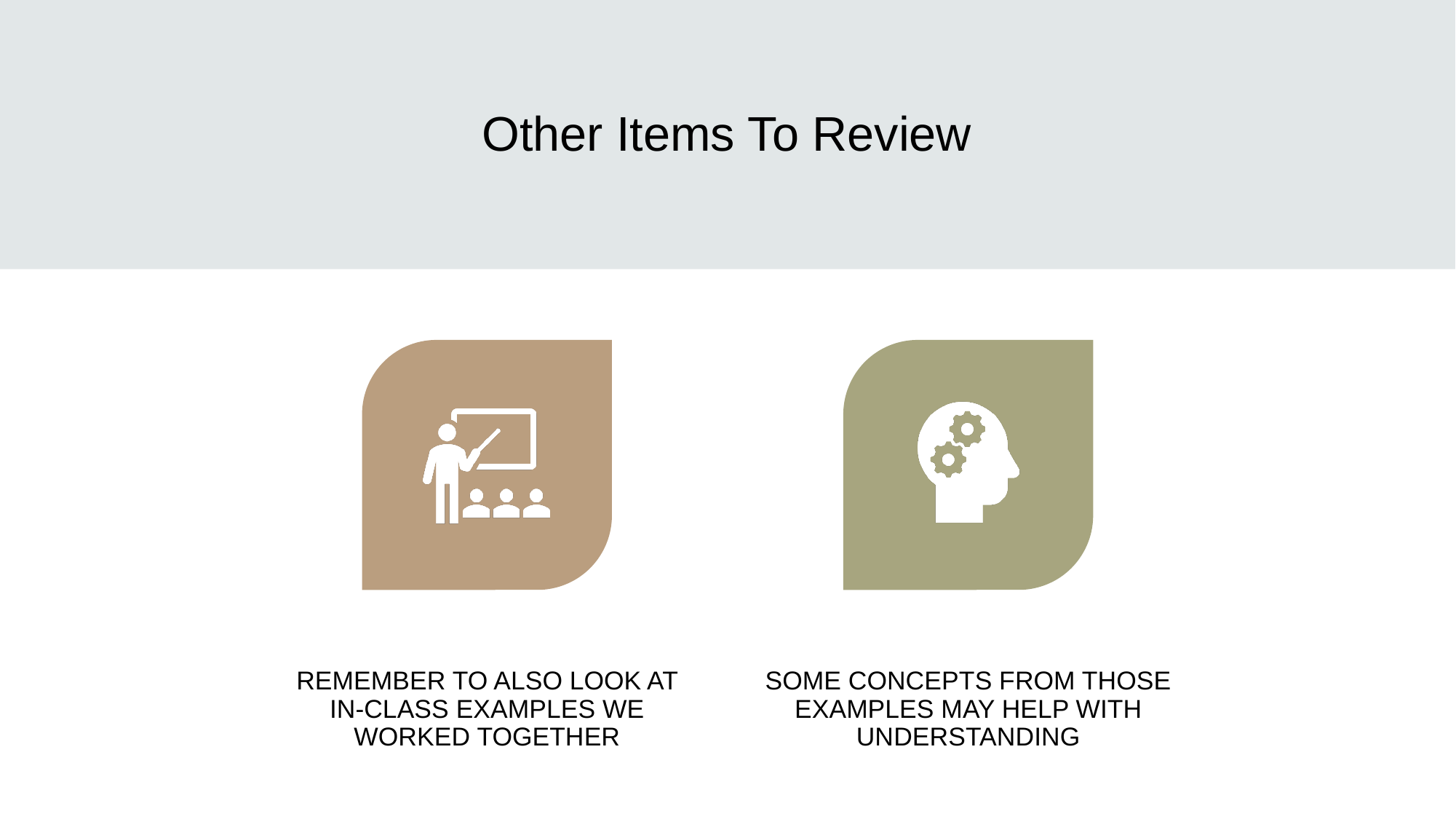

# Other Items To Review

Remember to also look at in-class examples we worked together
Some concepts from those examples may help with understanding